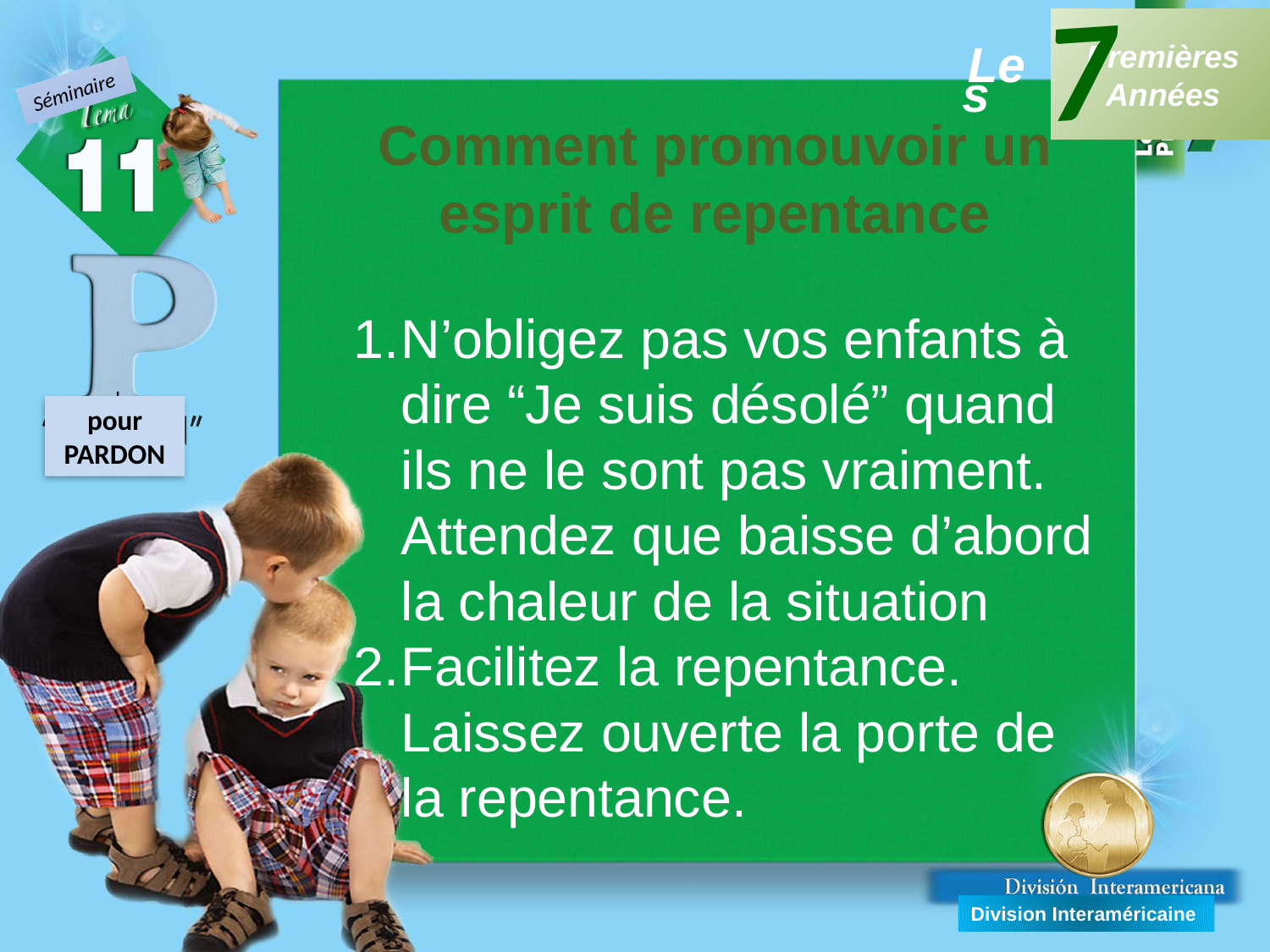

7
Premières
Années
Les
Séminaire
Comment promouvoir un esprit de repentance

N’obligez pas vos enfants à dire “Je suis désolé” quand ils ne le sont pas vraiment. Attendez que baisse d’abord la chaleur de la situation
Facilitez la repentance. Laissez ouverte la porte de la repentance.
pour PARDON
Division Interaméricaine